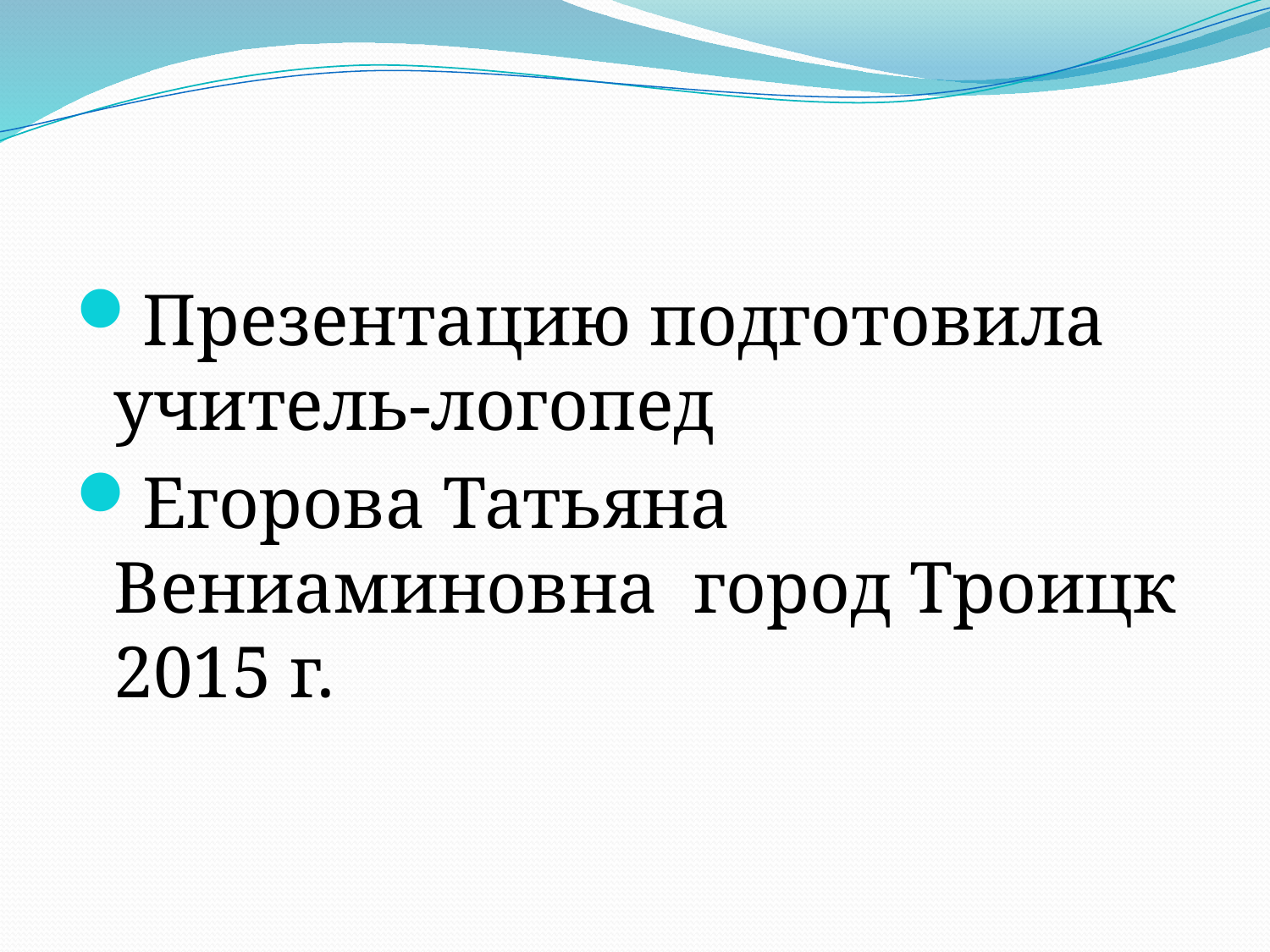

#
Презентацию подготовила учитель-логопед
Егорова Татьяна Вениаминовна  город Троицк 2015 г.